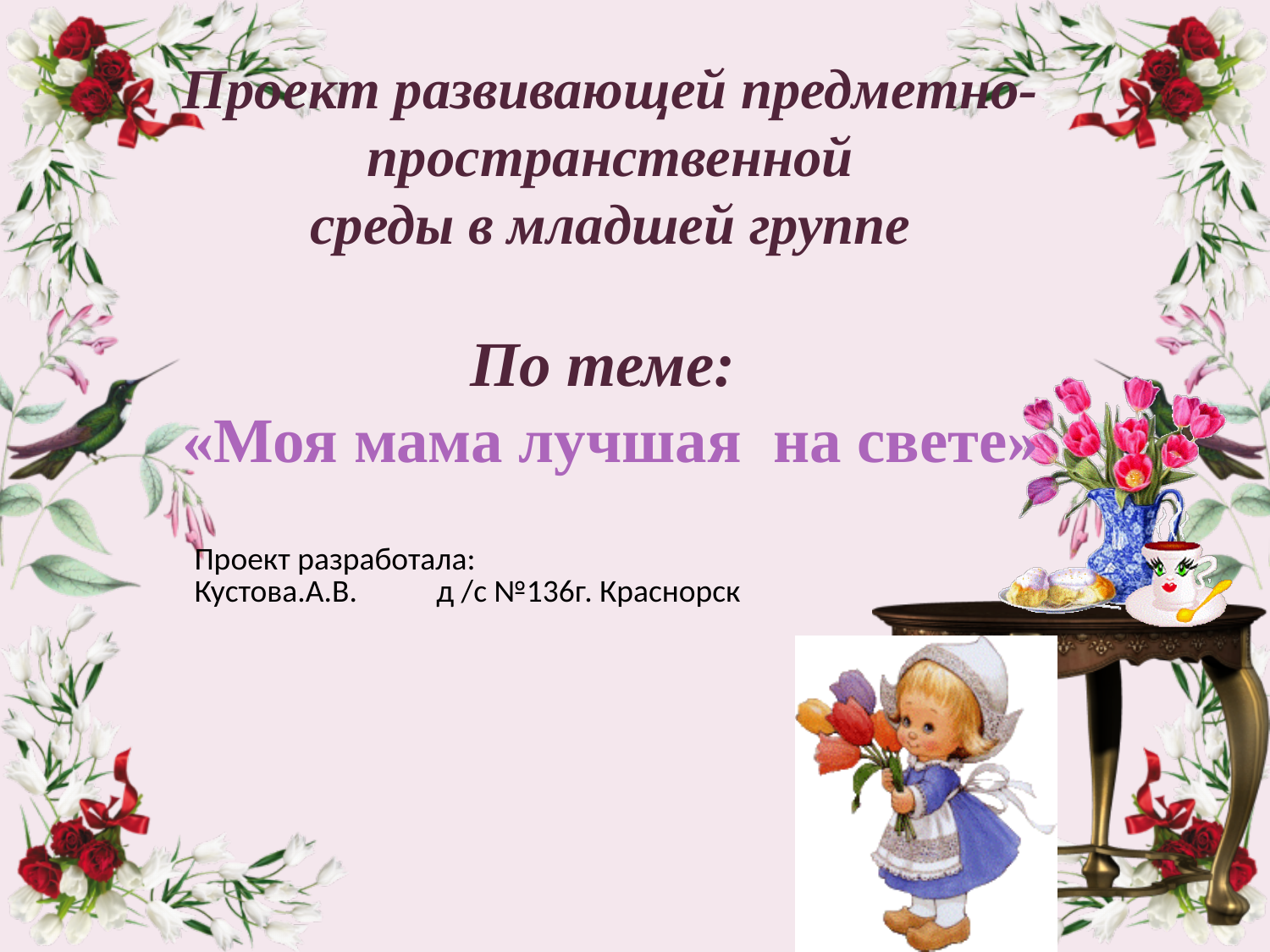

Проект развивающей предметно-пространственной
среды в младшей группе

По теме:
«Моя мама лучшая  на свете»
| Проект разработала: Кустова.А.В. д /с №136г. Краснорск |
| --- |